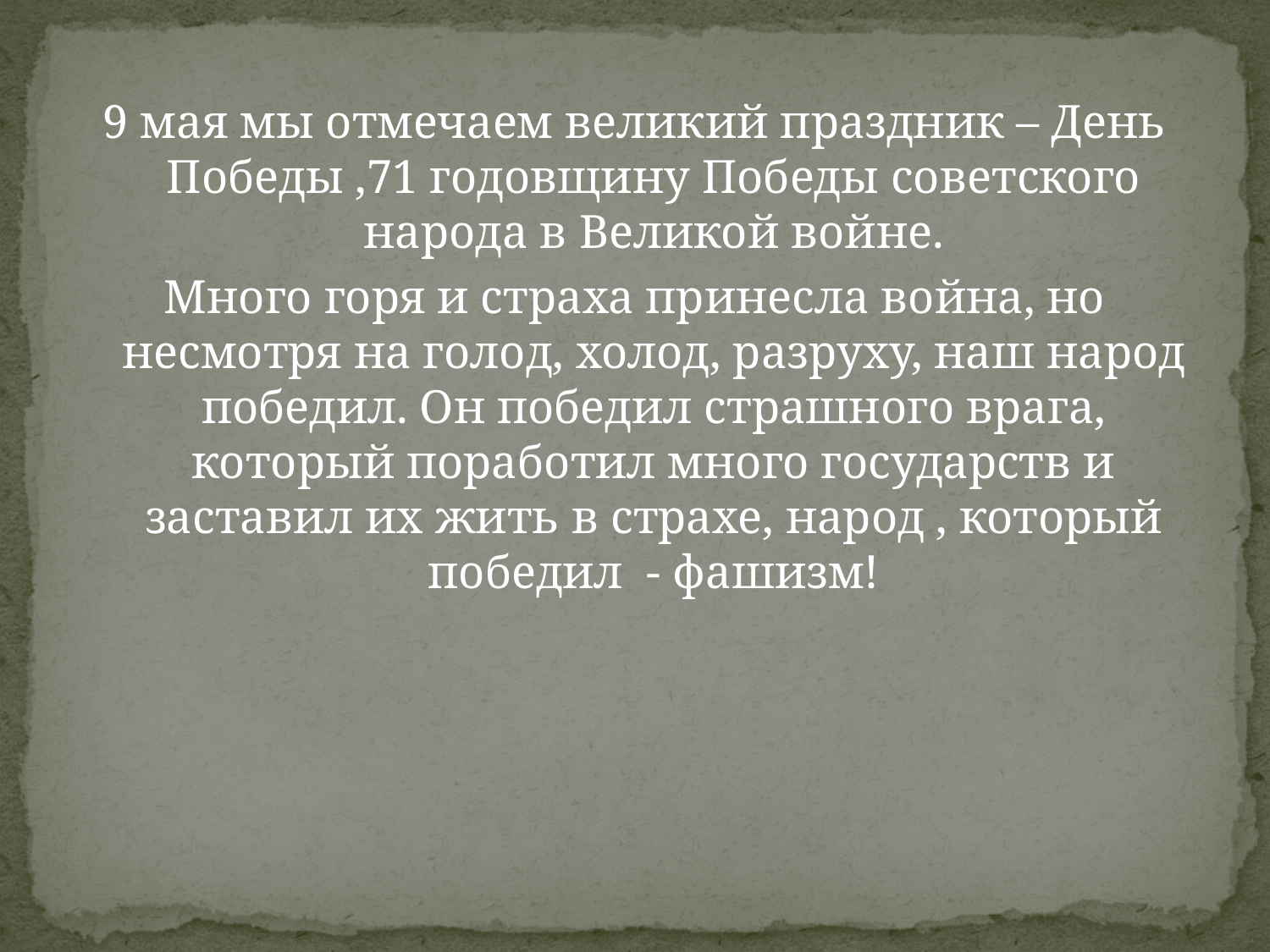

9 мая мы отмечаем великий праздник – День Победы ,71 годовщину Победы советского народа в Великой войне.
Много горя и страха принесла война, но несмотря на голод, холод, разруху, наш народ победил. Он победил страшного врага, который поработил много государств и заставил их жить в страхе, народ , который победил  - фашизм!